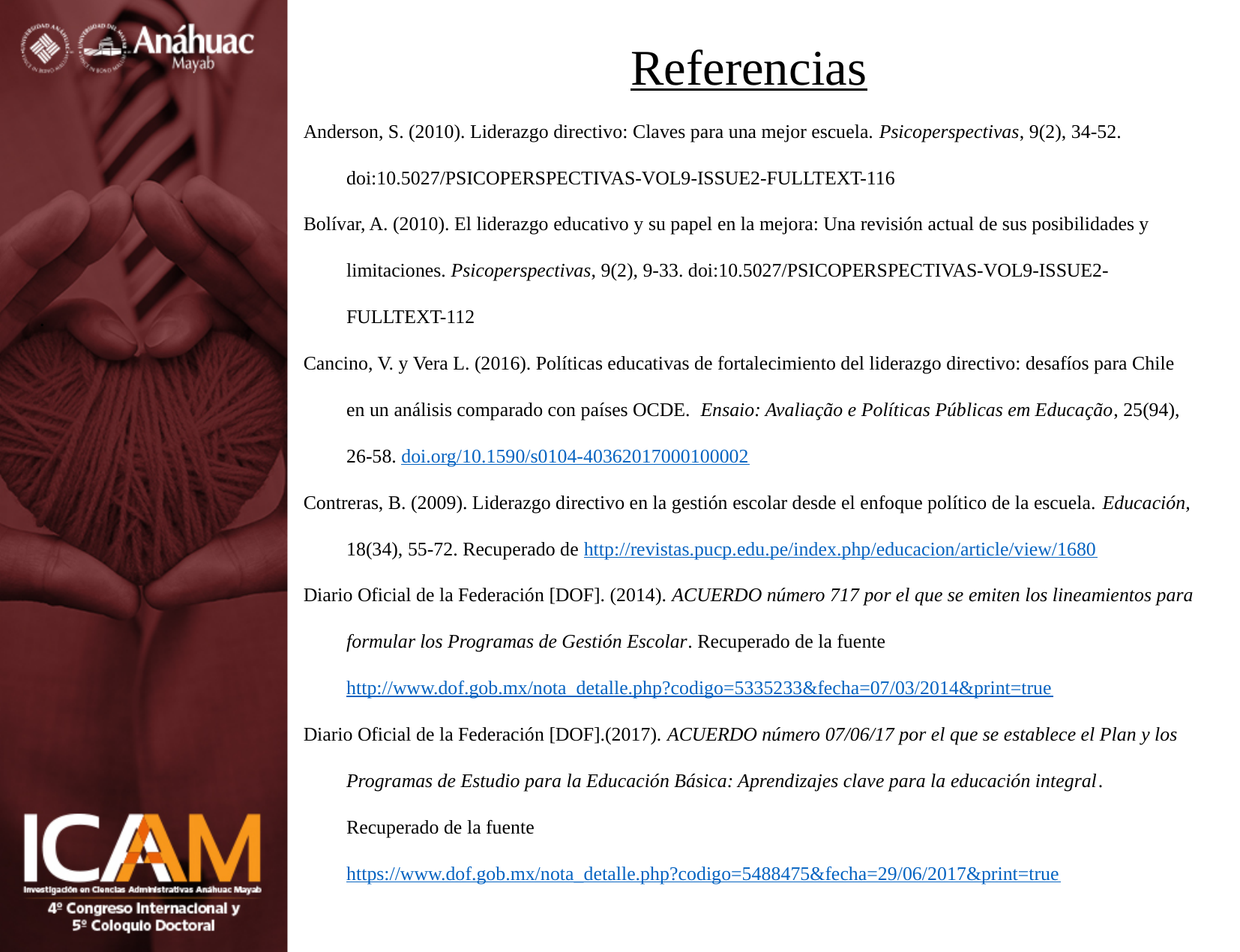

Referencias
Anderson, S. (2010). Liderazgo directivo: Claves para una mejor escuela. Psicoperspectivas, 9(2), 34-52. doi:10.5027/PSICOPERSPECTIVAS-VOL9-ISSUE2-FULLTEXT-116
Bolívar, A. (2010). El liderazgo educativo y su papel en la mejora: Una revisión actual de sus posibilidades y limitaciones. Psicoperspectivas, 9(2), 9-33. doi:10.5027/PSICOPERSPECTIVAS-VOL9-ISSUE2-FULLTEXT-112
Cancino, V. y Vera L. (2016). Políticas educativas de fortalecimiento del liderazgo directivo: desafíos para Chile en un análisis comparado con países OCDE.  Ensaio: Avaliação e Políticas Públicas em Educação, 25(94), 26-58. doi.org/10.1590/s0104-40362017000100002
Contreras, B. (2009). Liderazgo directivo en la gestión escolar desde el enfoque político de la escuela. Educación, 18(34), 55-72. Recuperado de http://revistas.pucp.edu.pe/index.php/educacion/article/view/1680
Diario Oficial de la Federación [DOF]. (2014). ACUERDO número 717 por el que se emiten los lineamientos para formular los Programas de Gestión Escolar. Recuperado de la fuente http://www.dof.gob.mx/nota_detalle.php?codigo=5335233&fecha=07/03/2014&print=true
Diario Oficial de la Federación [DOF].(2017). ACUERDO número 07/06/17 por el que se establece el Plan y los Programas de Estudio para la Educación Básica: Aprendizajes clave para la educación integral. Recuperado de la fuente https://www.dof.gob.mx/nota_detalle.php?codigo=5488475&fecha=29/06/2017&print=true

 .